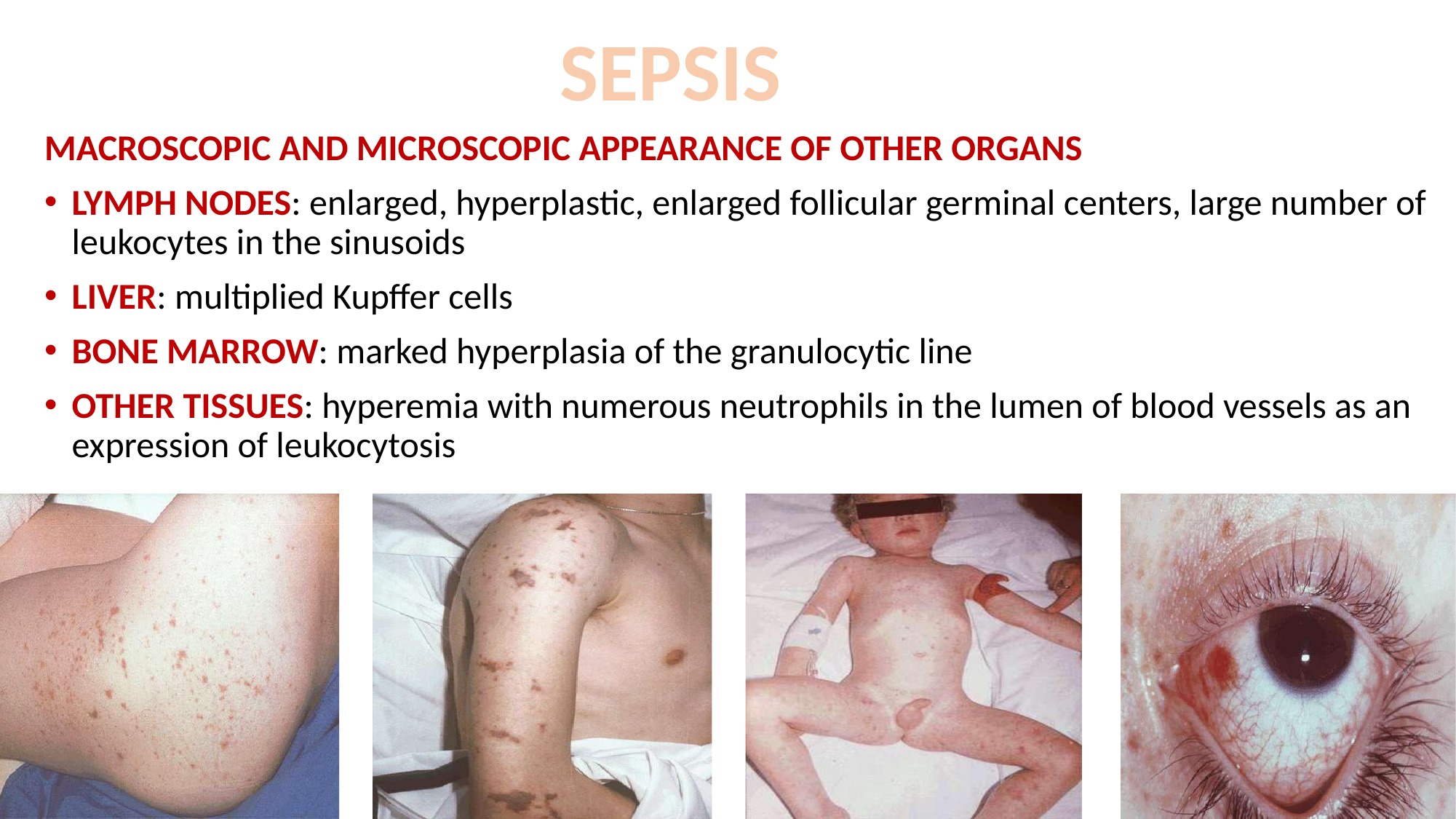

SEPSIS
MACROSCOPIC AND MICROSCOPIC APPEARANCE OF OTHER ORGANS
LYMPH NODES: enlarged, hyperplastic, enlarged follicular germinal centers, large number of leukocytes in the sinusoids
LIVER: multiplied Kupffer cells
BONE MARROW: marked hyperplasia of the granulocytic line
OTHER TISSUES: hyperemia with numerous neutrophils in the lumen of blood vessels as an expression of leukocytosis